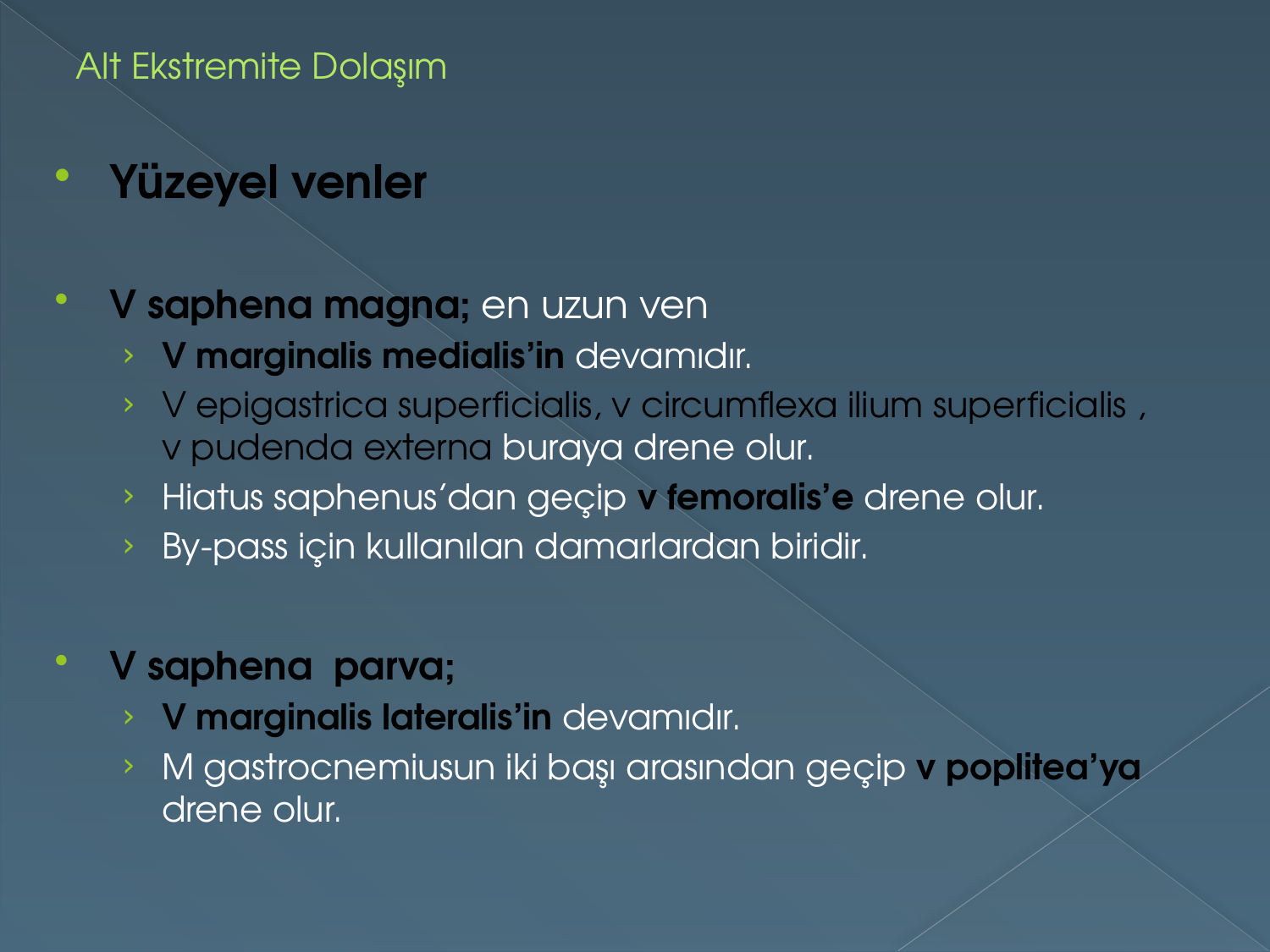

# Alt Ekstremite Dolaşım
Yüzeyel venler

V saphena magna; en uzun ven
V marginalis medialis’in devamıdır.
V epigastrica superficialis, v circumflexa ilium superficialis , v pudenda externa buraya drene olur.
Hiatus saphenus’dan geçip v femoralis’e drene olur.
By-pass için kullanılan damarlardan biridir.

V saphena  parva;
V marginalis lateralis’in devamıdır.
M gastrocnemiusun iki başı arasından geçip v poplitea’ya drene olur.